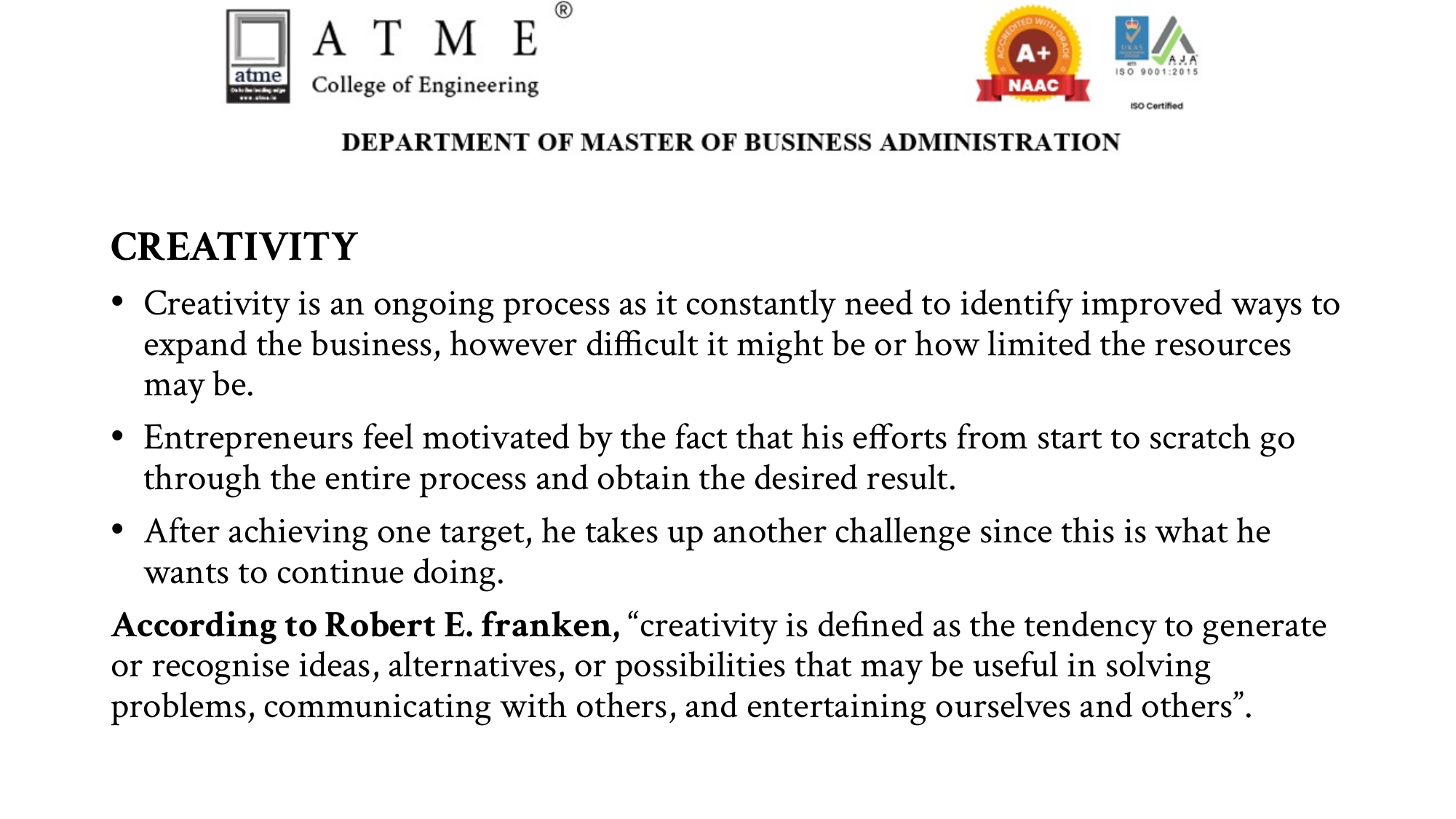

CREATIVITY
Creativity is an ongoing process as it constantly need to identify improved ways to expand the business, however difficult it might be or how limited the resources may be.
Entrepreneurs feel motivated by the fact that his efforts from start to scratch go through the entire process and obtain the desired result.
After achieving one target, he takes up another challenge since this is what he wants to continue doing.
According to Robert E. franken, “creativity is defined as the tendency to generate or recognise ideas, alternatives, or possibilities that may be useful in solving problems, communicating with others, and entertaining ourselves and others”.